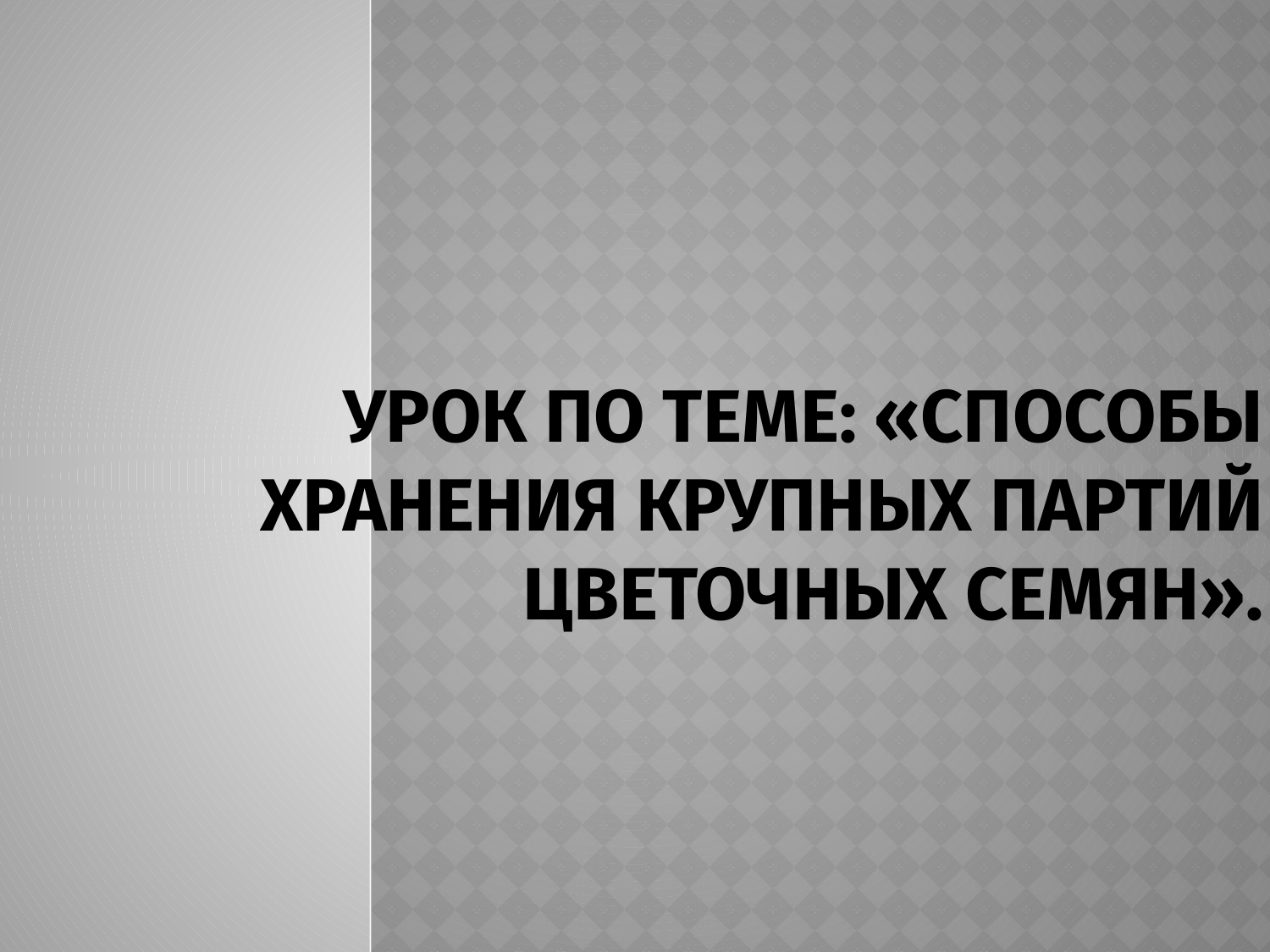

# Урок по теме: «Способы хранения крупных партий цветочных семян».